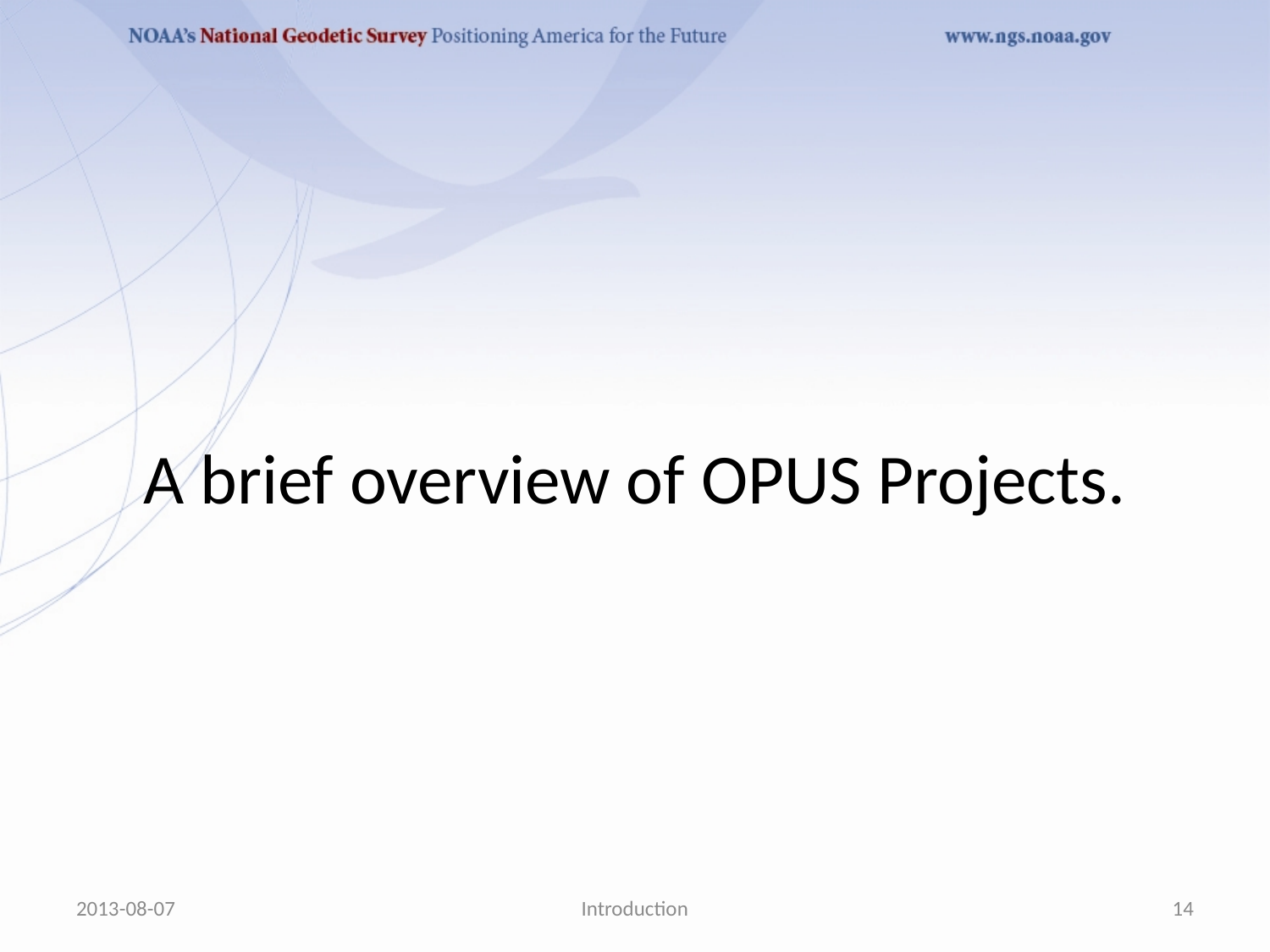

# A brief overview of OPUS Projects.
2013-08-07
Introduction
14